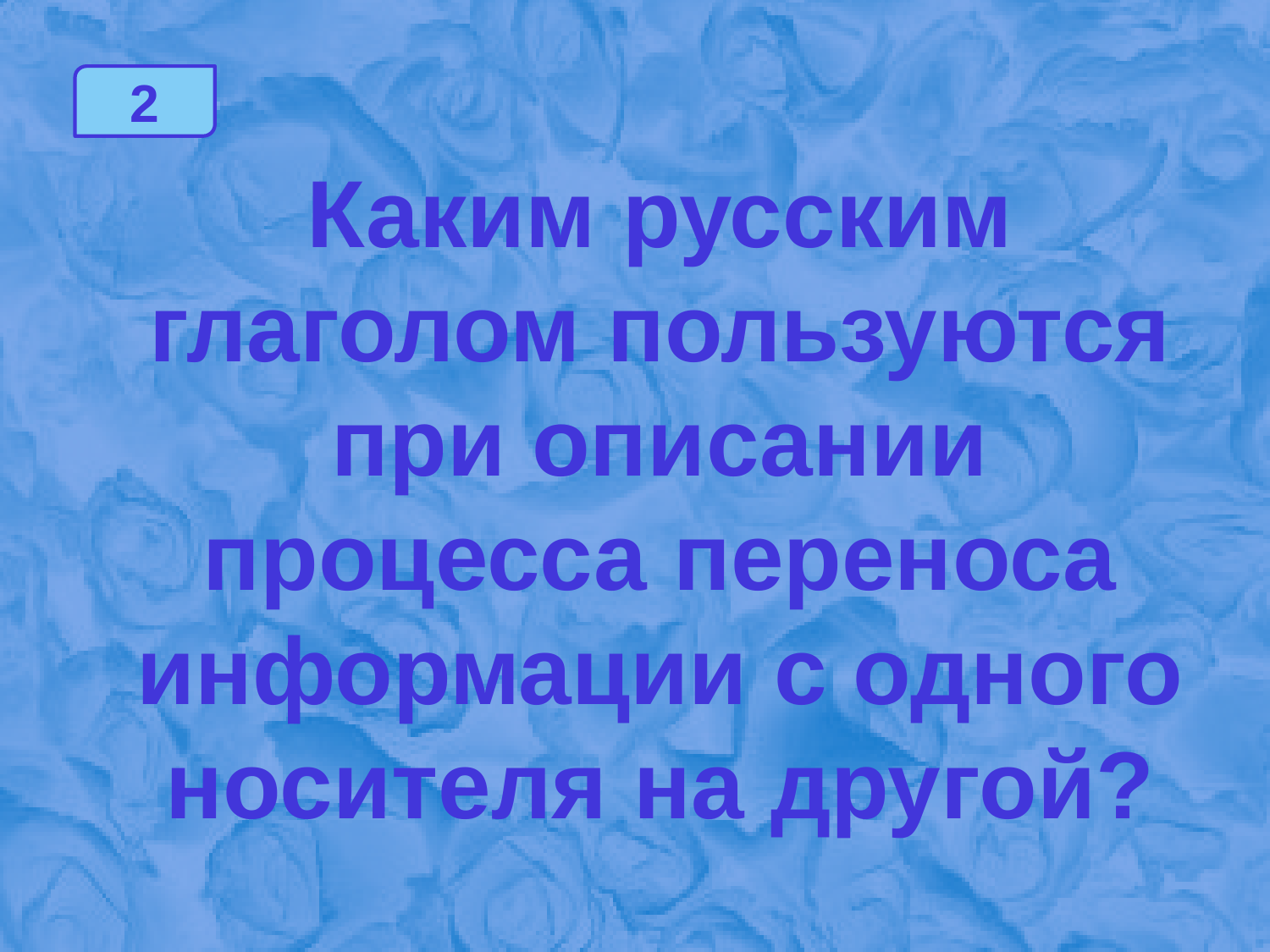

2
Каким русским глаголом пользуются при описании процесса переноса информации с одного носителя на другой?